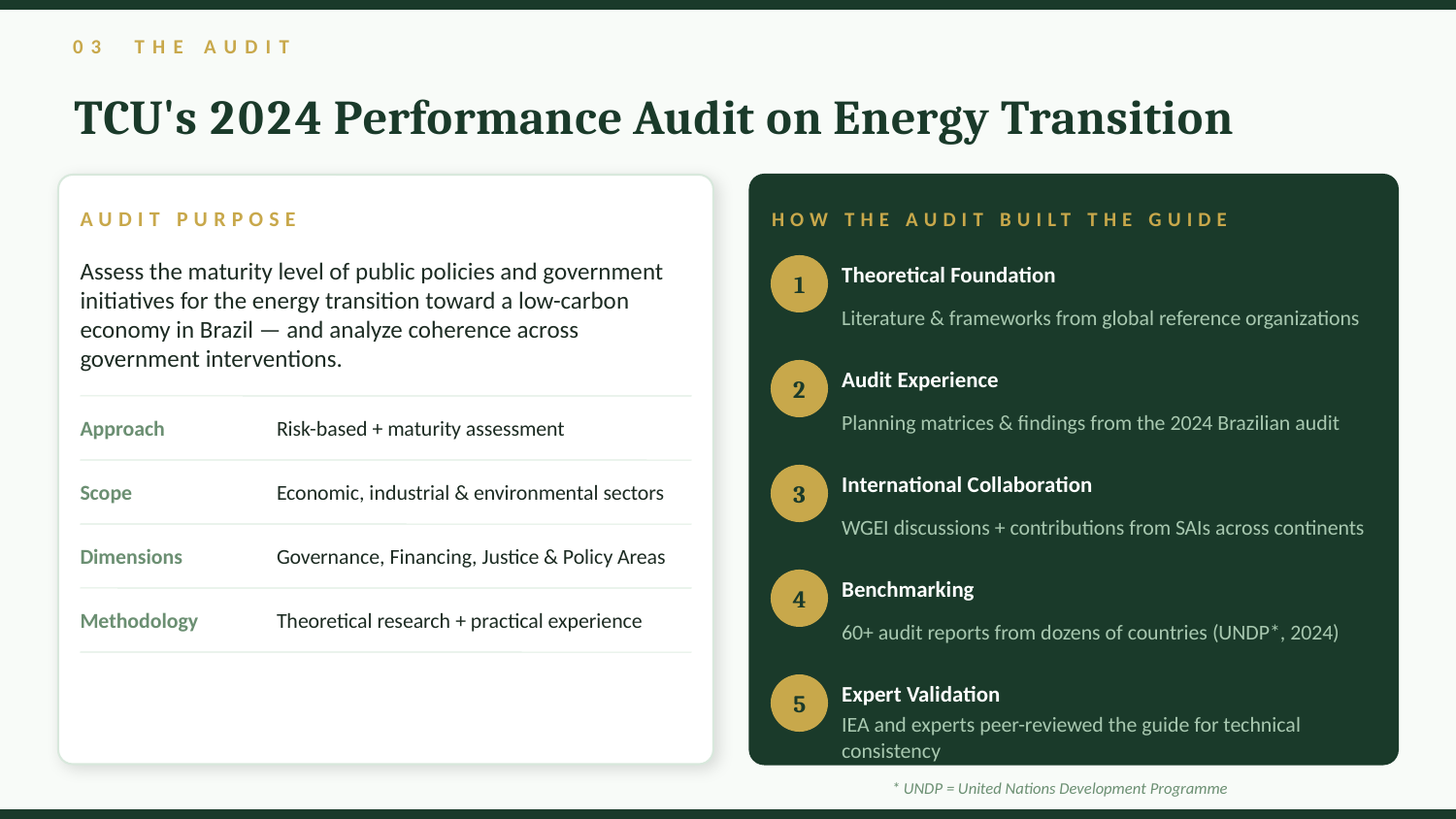

03  THE AUDIT
TCU's 2024 Performance Audit on Energy Transition

AUDIT PURPOSE
HOW THE AUDIT BUILT THE GUIDE
Assess the maturity level of public policies and government initiatives for the energy transition toward a low-carbon economy in Brazil — and analyze coherence across government interventions.
Theoretical Foundation

1
Literature & frameworks from global reference organizations
Audit Experience

2

Planning matrices & findings from the 2024 Brazilian audit
Approach
Risk-based + maturity assessment

International Collaboration

3
Scope
Economic, industrial & environmental sectors
WGEI discussions + contributions from SAIs across continents

Dimensions
Governance, Financing, Justice & Policy Areas
Benchmarking

4

Methodology
Theoretical research + practical experience
60+ audit reports from dozens of countries (UNDP*, 2024)

Expert Validation

5
IEA and experts peer-reviewed the guide for technical consistency
* UNDP = United Nations Development Programme